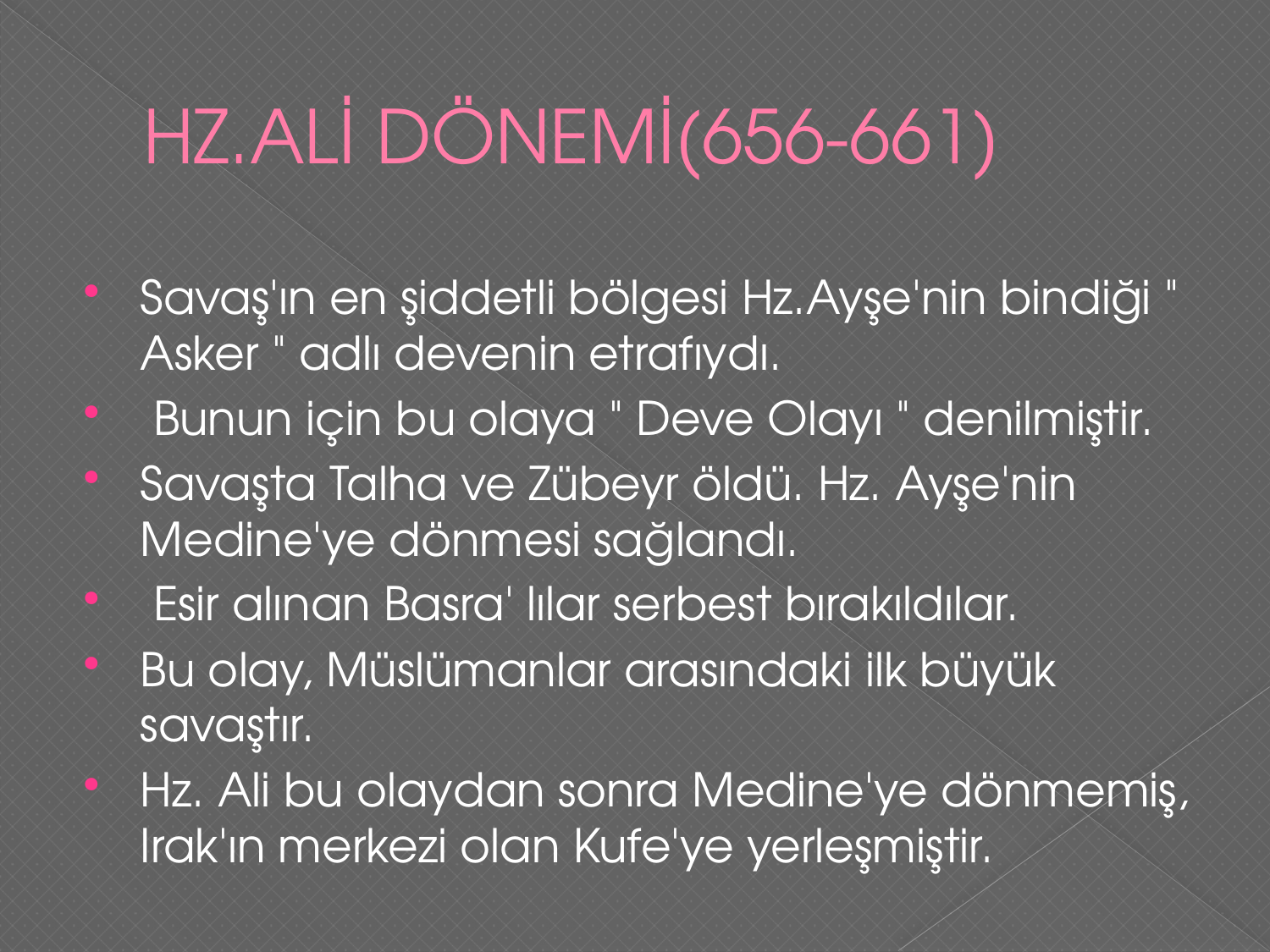

# HZ.ALİ DÖNEMİ(656-661)
Savaş'ın en şiddetli bölgesi Hz.Ayşe'nin bindiği " Asker " adlı devenin etrafıydı.
 Bunun için bu olaya " Deve Olayı " denilmiştir.
Savaşta Talha ve Zübeyr öldü. Hz. Ayşe'nin Medine'ye dönmesi sağlandı.
 Esir alınan Basra' lılar serbest bırakıldılar.
Bu olay, Müslümanlar arasındaki ilk büyük savaştır.
Hz. Ali bu olaydan sonra Medine'ye dönmemiş, Irak'ın merkezi olan Kufe'ye yerleşmiştir.